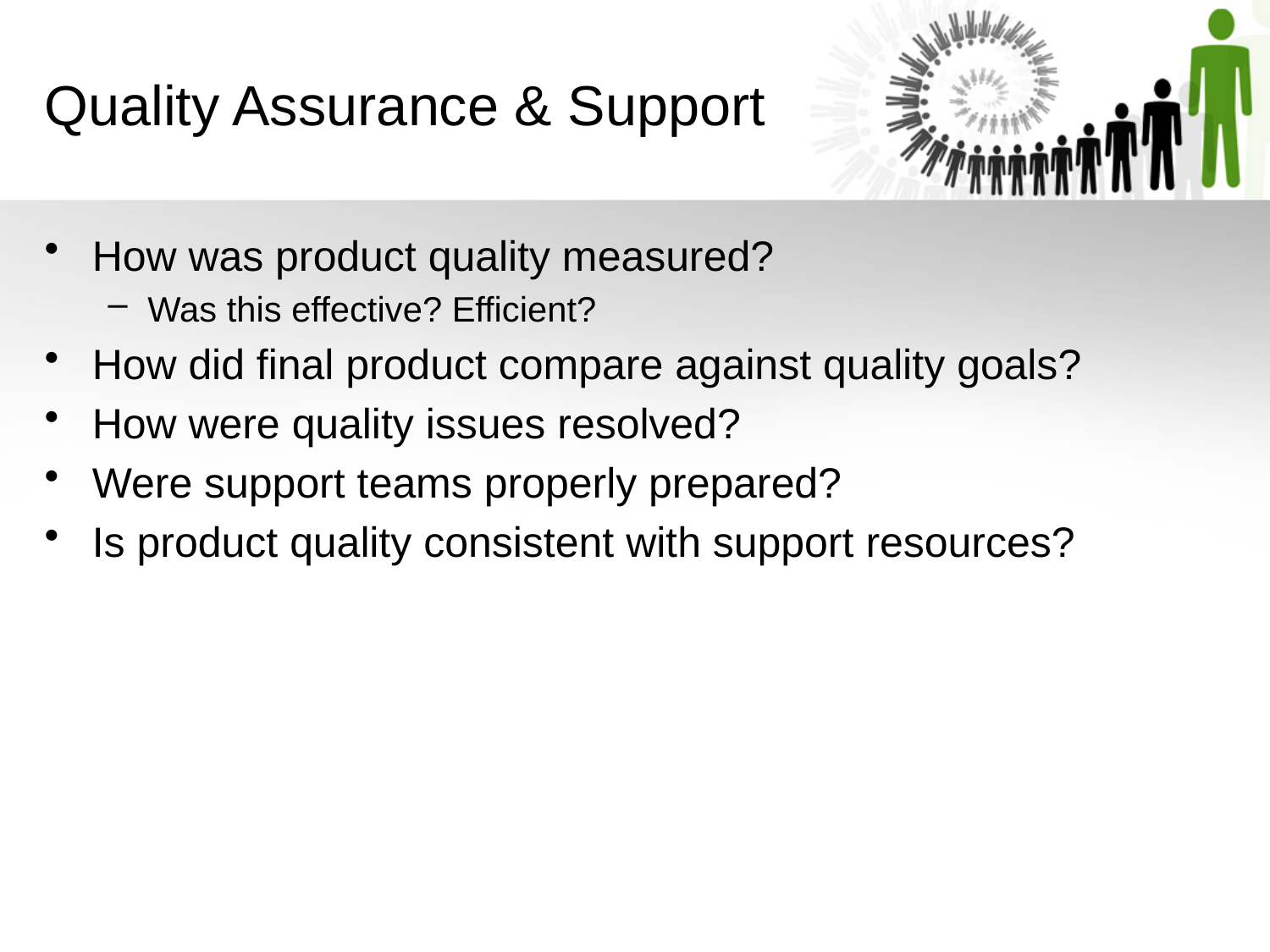

Quality Assurance & Support
How was product quality measured?
Was this effective? Efficient?
How did final product compare against quality goals?
How were quality issues resolved?
Were support teams properly prepared?
Is product quality consistent with support resources?